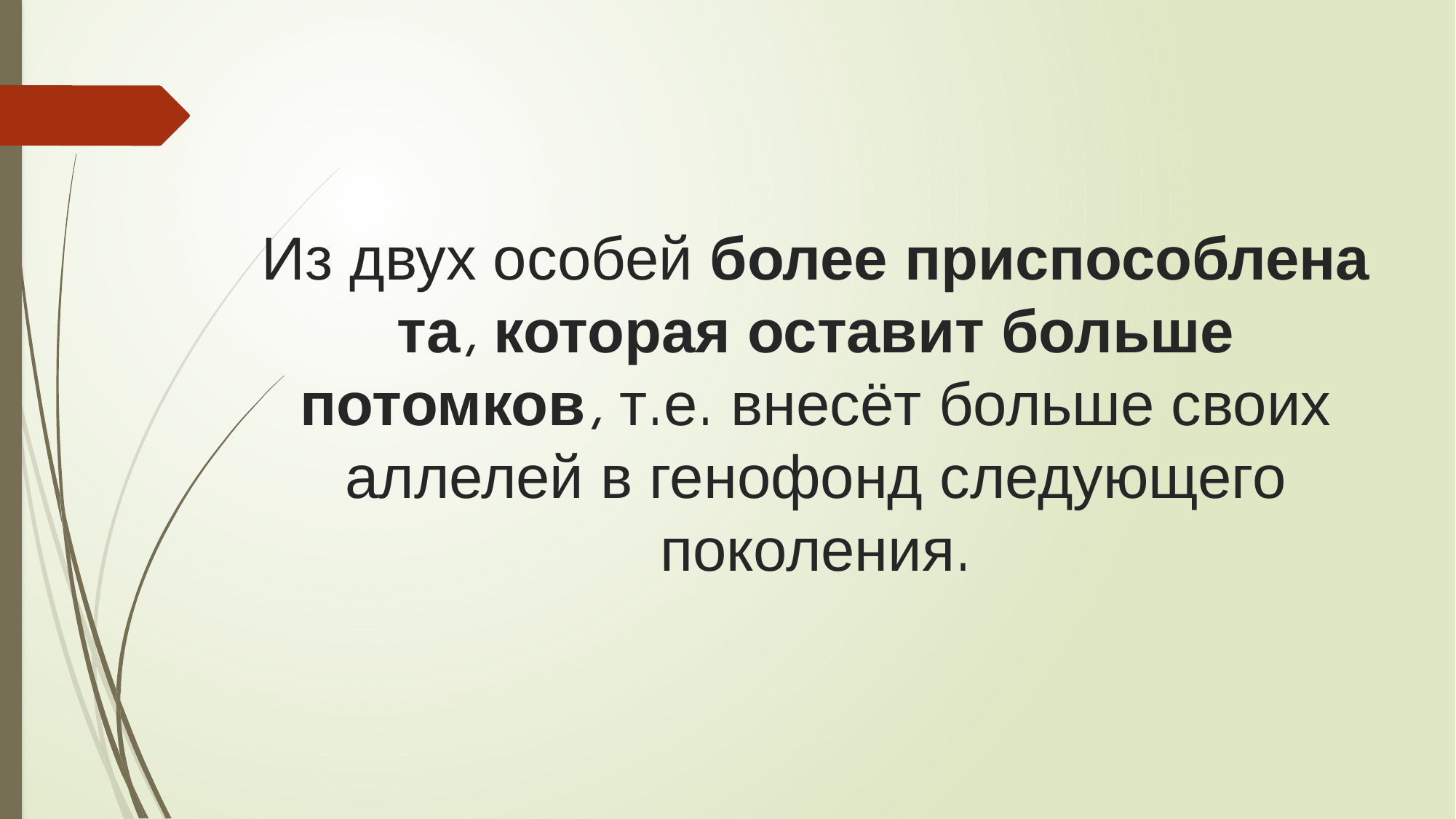

# Из двух особей более приспособлена та, которая оставит больше потомков, т.е. внесёт больше своих аллелей в генофонд следующего поколения.